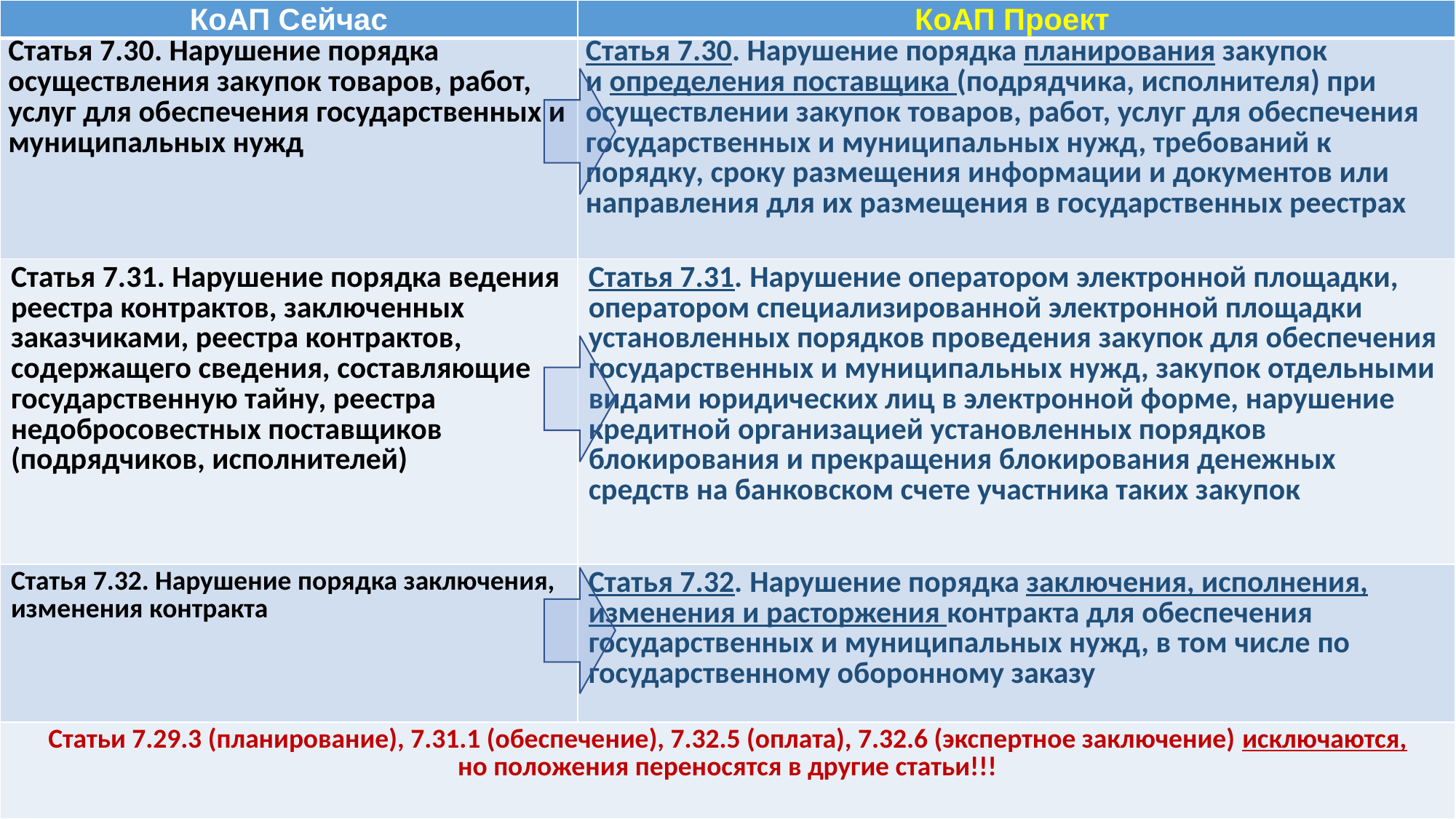

| КоАП Сейчас | КоАП Проект |
| --- | --- |
| Статья 7.30. Нарушение порядка осуществления закупок товаров, работ, услуг для обеспечения государственных и муниципальных нужд | Статья 7.30. Нарушение порядка планирования закупок и определения поставщика (подрядчика, исполнителя) при осуществлении закупок товаров, работ, услуг для обеспечения государственных и муниципальных нужд, требований к порядку, сроку размещения информации и документов или направления для их размещения в государственных реестрах |
| Статья 7.31. Нарушение порядка ведения реестра контрактов, заключенных заказчиками, реестра контрактов, содержащего сведения, составляющие государственную тайну, реестра недобросовестных поставщиков (подрядчиков, исполнителей) | Статья 7.31. Нарушение оператором электронной площадки, оператором специализированной электронной площадки установленных порядков проведения закупок для обеспечения государственных и муниципальных нужд, закупок отдельными видами юридических лиц в электронной форме, нарушение кредитной организацией установленных порядков блокирования и прекращения блокирования денежных средств на банковском счете участника таких закупок |
| Статья 7.32. Нарушение порядка заключения, изменения контракта | Статья 7.32. Нарушение порядка заключения, исполнения, изменения и расторжения контракта для обеспечения государственных и муниципальных нужд, в том числе по государственному оборонному заказу |
| Статьи 7.29.3 (планирование), 7.31.1 (обеспечение), 7.32.5 (оплата), 7.32.6 (экспертное заключение) исключаются, но положения переносятся в другие статьи!!! |  |